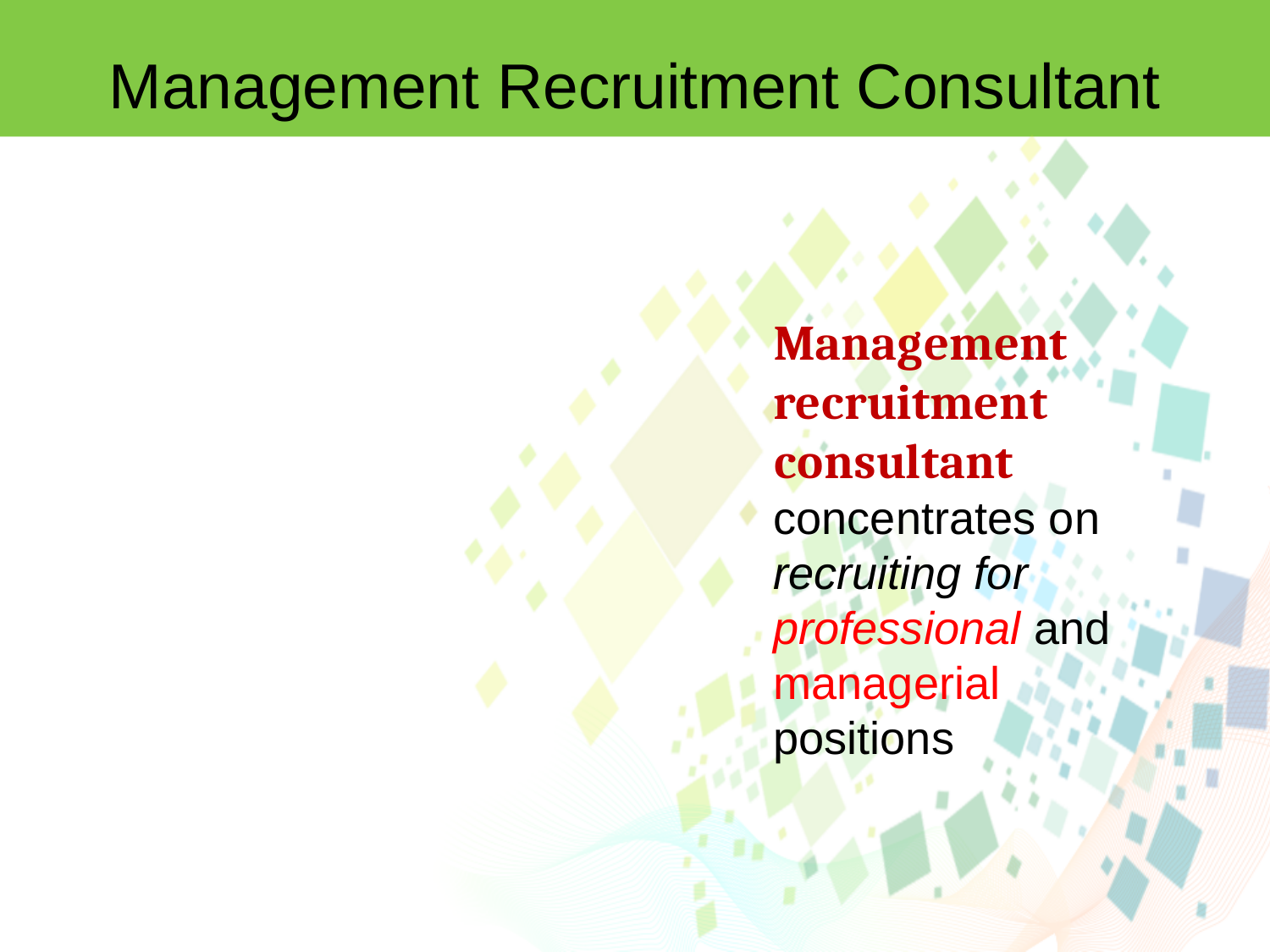

Management Recruitment Consultant
Management recruitment consultant
concentrates on recruiting for professional and managerial positions